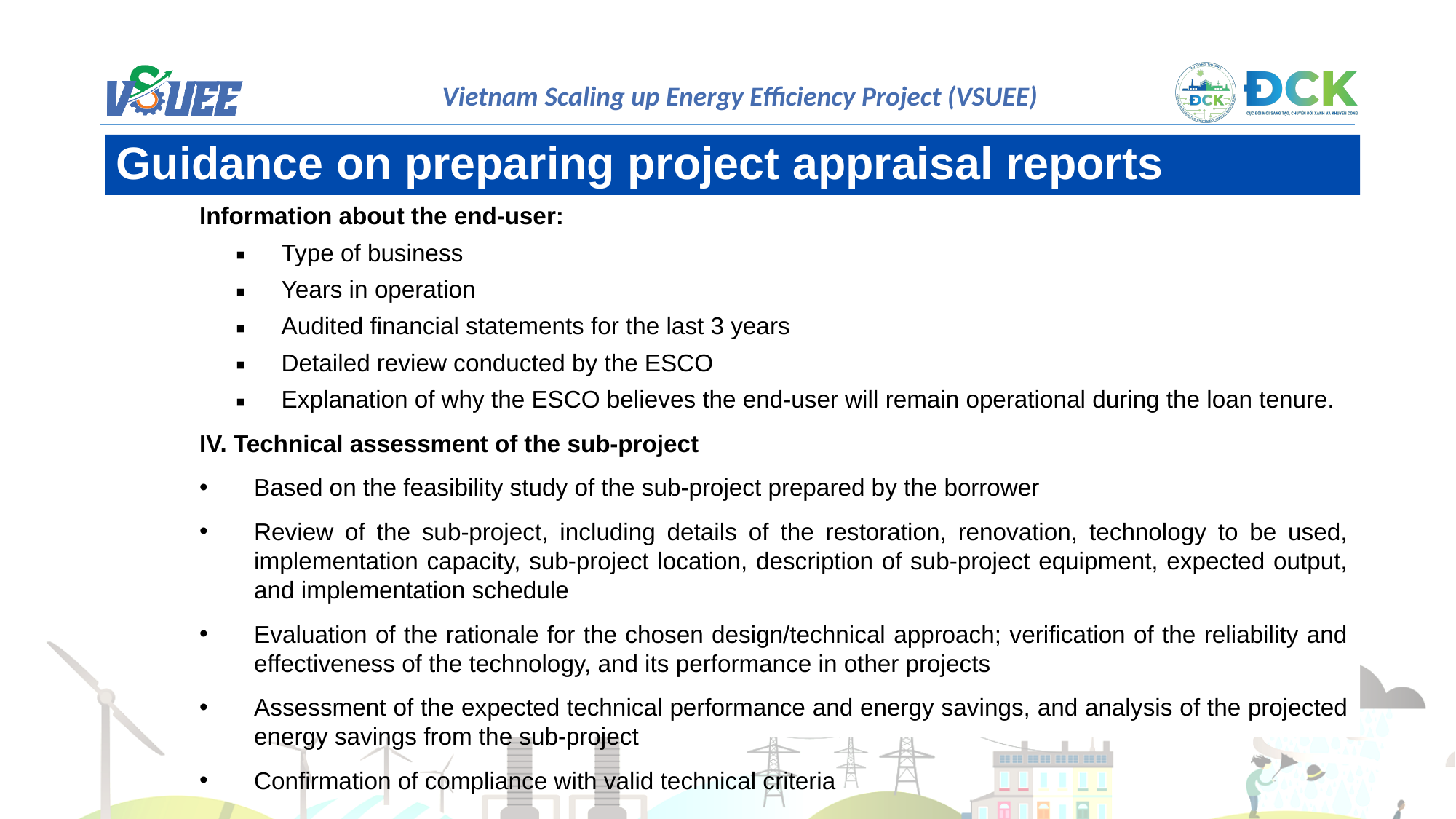

Guidance on preparing project appraisal reports
Information about the end-user:
Type of business
Years in operation
Audited financial statements for the last 3 years
Detailed review conducted by the ESCO
Explanation of why the ESCO believes the end-user will remain operational during the loan tenure.
IV. Technical assessment of the sub-project
Based on the feasibility study of the sub-project prepared by the borrower
Review of the sub-project, including details of the restoration, renovation, technology to be used, implementation capacity, sub-project location, description of sub-project equipment, expected output, and implementation schedule
Evaluation of the rationale for the chosen design/technical approach; verification of the reliability and effectiveness of the technology, and its performance in other projects
Assessment of the expected technical performance and energy savings, and analysis of the projected energy savings from the sub-project
Confirmation of compliance with valid technical criteria